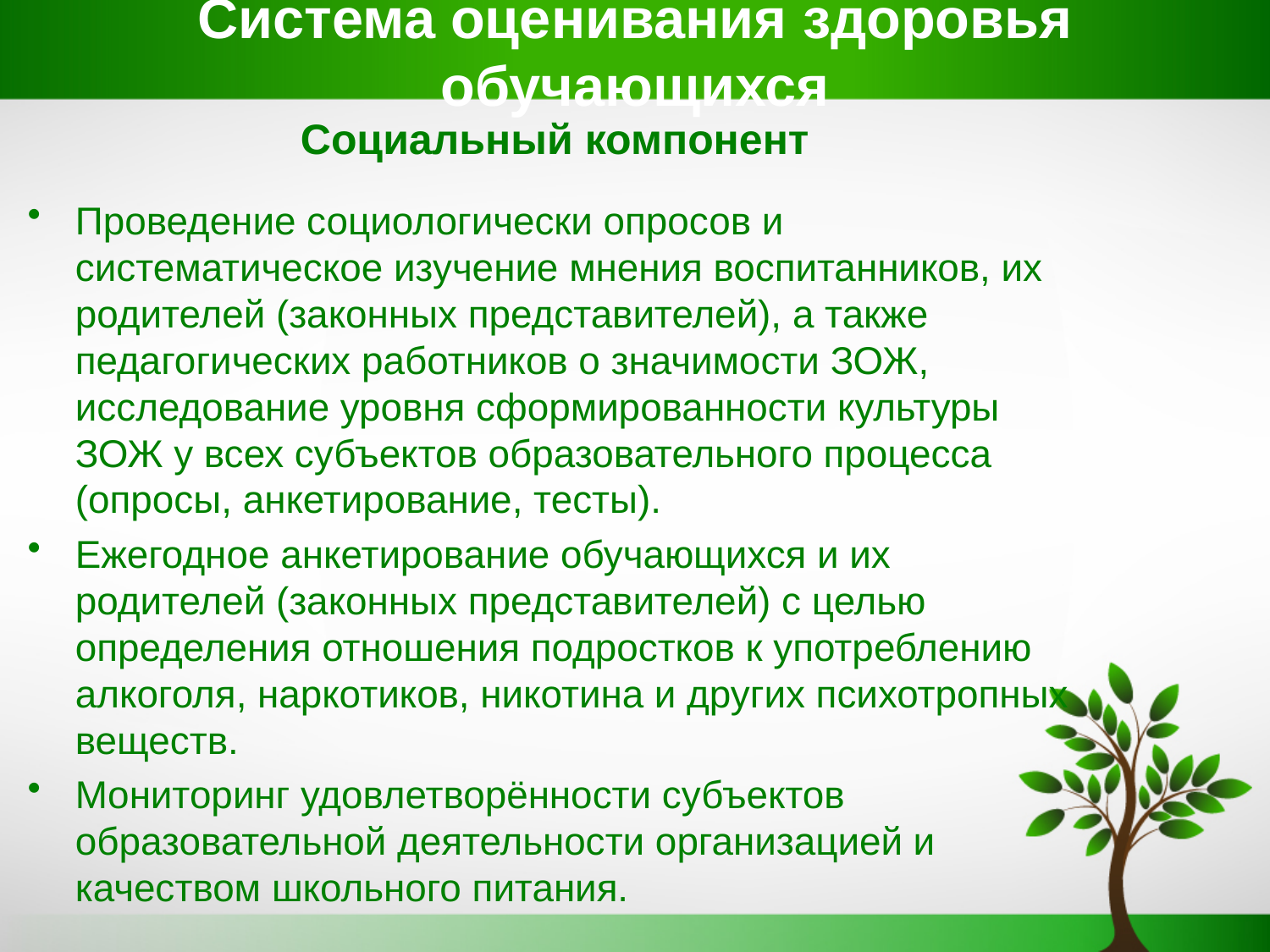

# Система оценивания здоровья обучающихся
Социальный компонент

Проведение социологически опросов и систематическое изучение мнения воспитанников, их родителей (законных представителей), а также педагогических работников о значимости ЗОЖ, исследование уровня сформированности культуры ЗОЖ у всех субъектов образовательного процесса (опросы, анкетирование, тесты).
Ежегодное анкетирование обучающихся и их родителей (законных представителей) с целью определения отношения подростков к употреблению алкоголя, наркотиков, никотина и других психотропных веществ.
Мониторинг удовлетворённости субъектов образовательной деятельности организацией и качеством школьного питания.